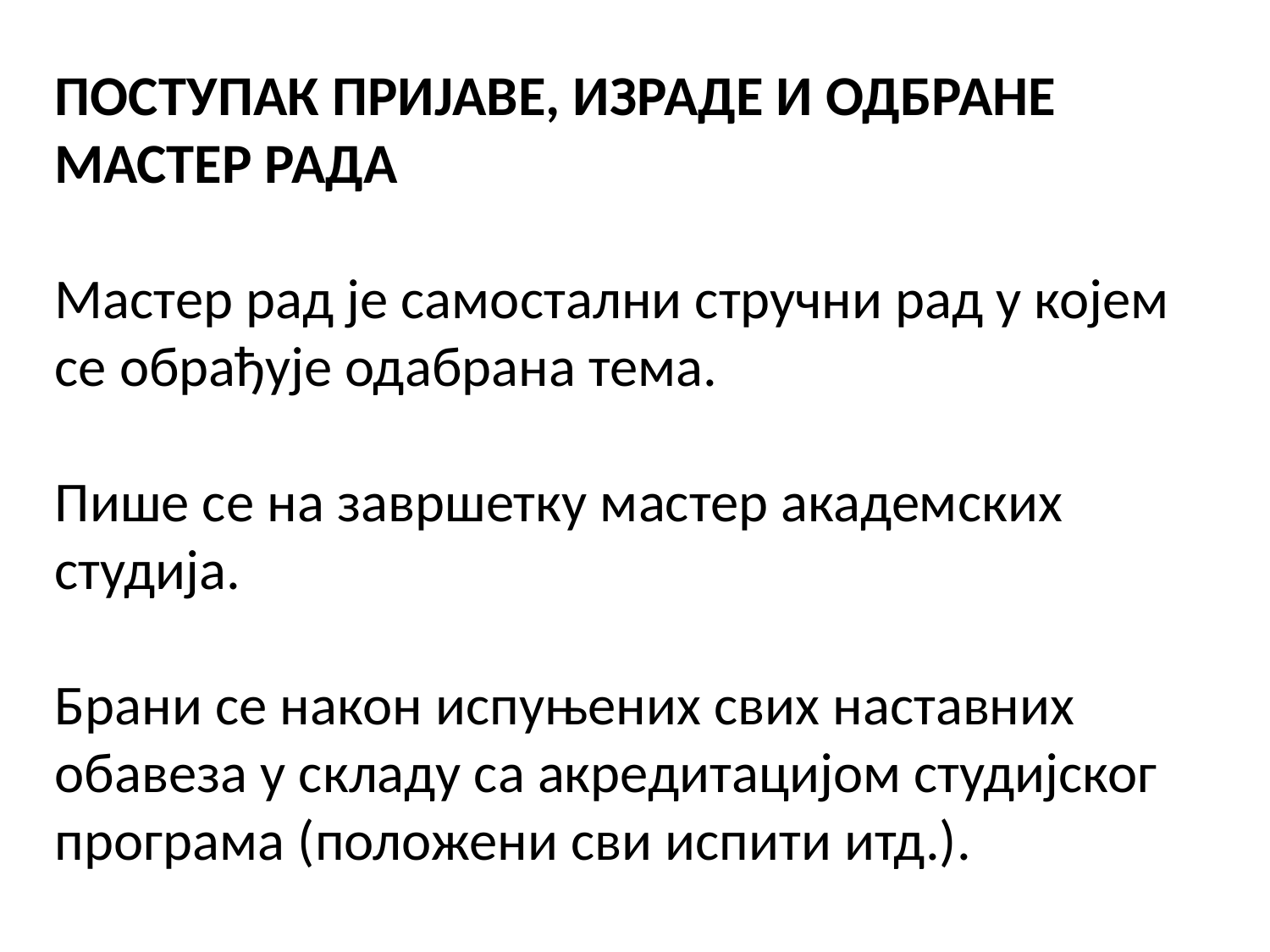

ПОСТУПАК ПРИЈАВЕ, ИЗРАДЕ И ОДБРАНЕ МАСТЕР РАДА

Мастер рад је самостални стручни рад у којем се обрађује одабрана тема.

Пише се на завршетку мастер академских студија.

Брани се након испуњених свих наставних обавеза у складу са акредитацијом студијског програма (положени сви испити итд.).